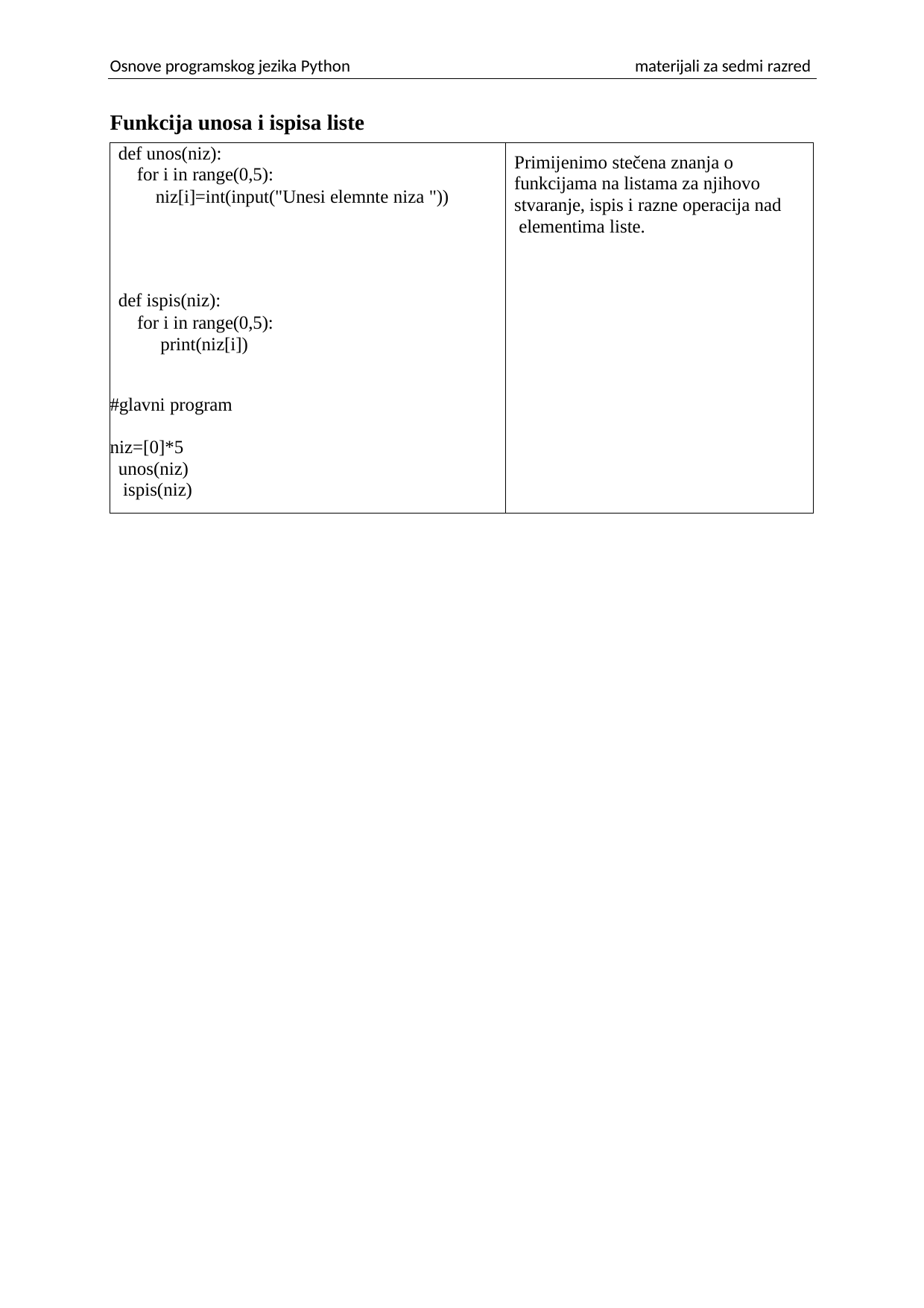

Osnove programskog jezika Python
materijali za sedmi razred

Funkcija unosa i ispisa liste
| def unos(niz): for i in range(0,5): niz[i]=int(input("Unesi elemnte niza ")) def ispis(niz): for i in range(0,5): print(niz[i]) #glavni program niz=[0]\*5 unos(niz) ispis(niz) | Primijenimo stečena znanja o funkcijama na listama za njihovo stvaranje, ispis i razne operacija nad elementima liste. |
| --- | --- |